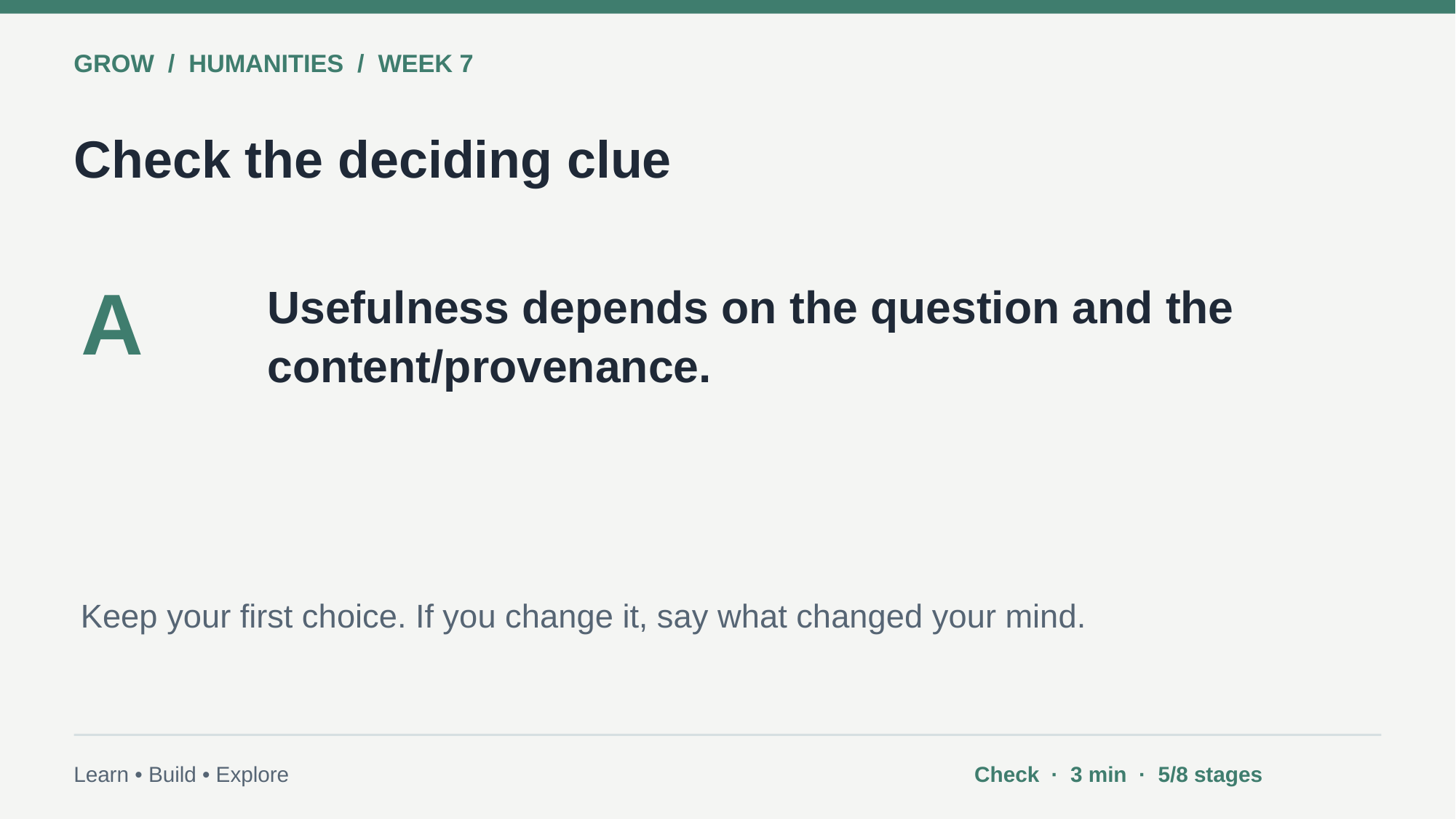

GROW  /  HUMANITIES  /  WEEK 7
Check the deciding clue
A
Usefulness depends on the question and the content/provenance.
Keep your first choice. If you change it, say what changed your mind.

Learn • Build • Explore
Check  ·  3 min  ·  5/8 stages